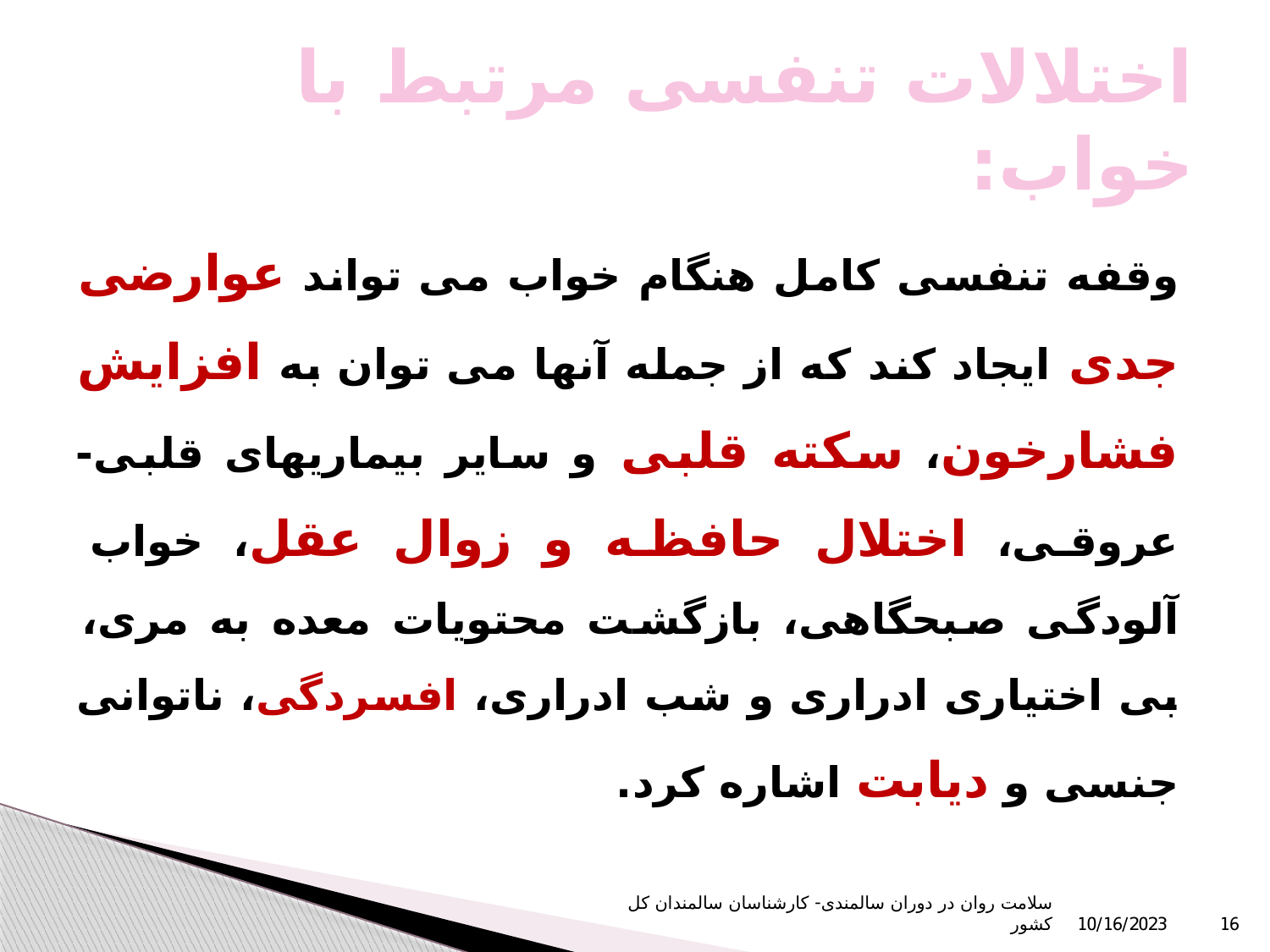

# اختلالات تنفسی مرتبط با خواب:
وقفه تنفسی کامل هنگام خواب می تواند عوارضی جدی ایجاد کند که از جمله آنها می توان به افزایش فشارخون، سکته قلبی و سایر بیماریهای قلبی-عروقی، اختلال حافظه و زوال عقل، خواب آلودگی صبحگاهی، بازگشت محتویات معده به مری، بی اختیاری ادراری و شب ادراری، افسردگی، ناتوانی جنسی و دیابت اشاره کرد.
سلامت روان در دوران سالمندی- کارشناسان سالمندان کل کشور
10/16/2023
16